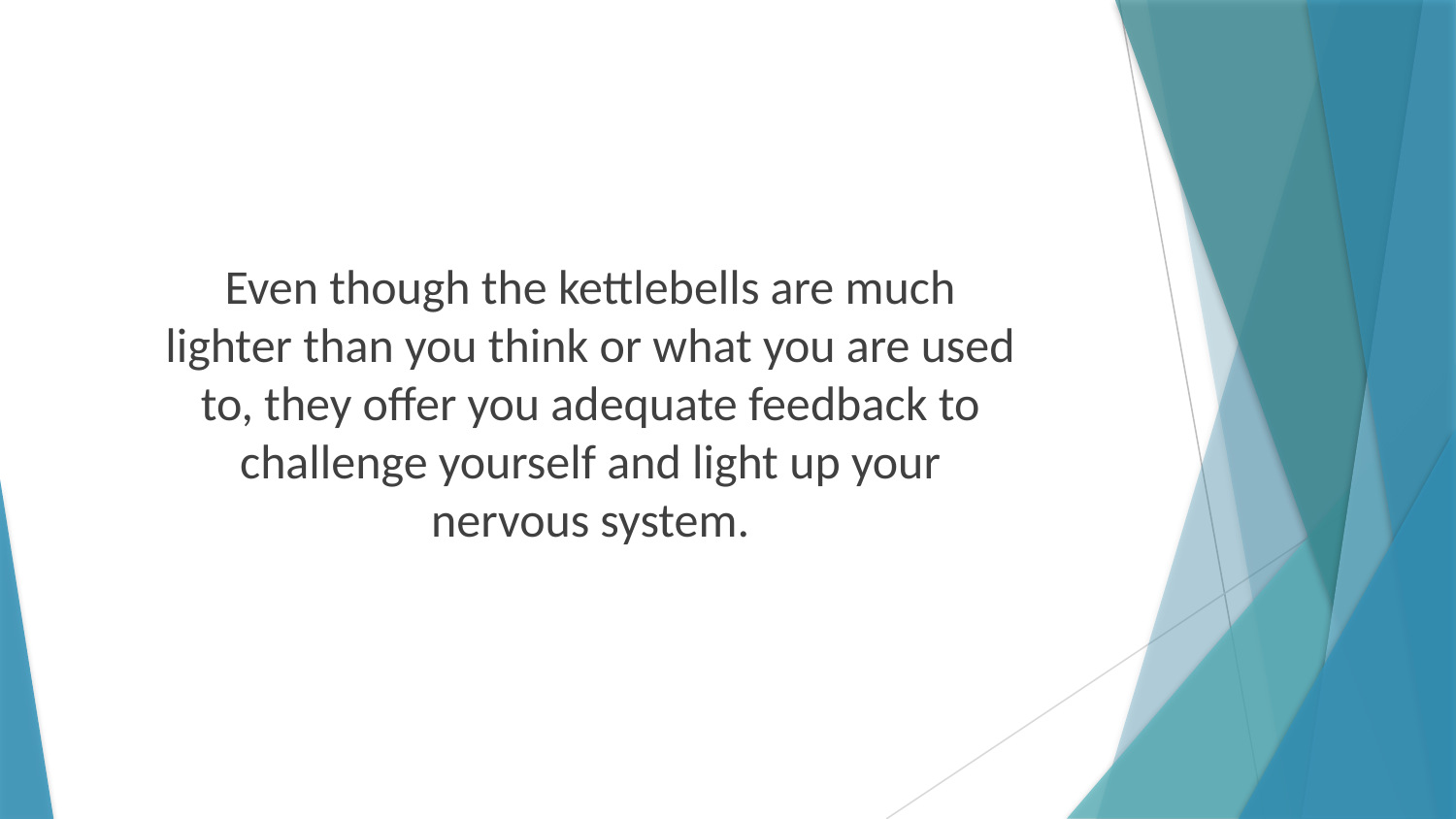

Even though the kettlebells are much lighter than you think or what you are used to, they offer you adequate feedback to challenge yourself and light up your nervous system.